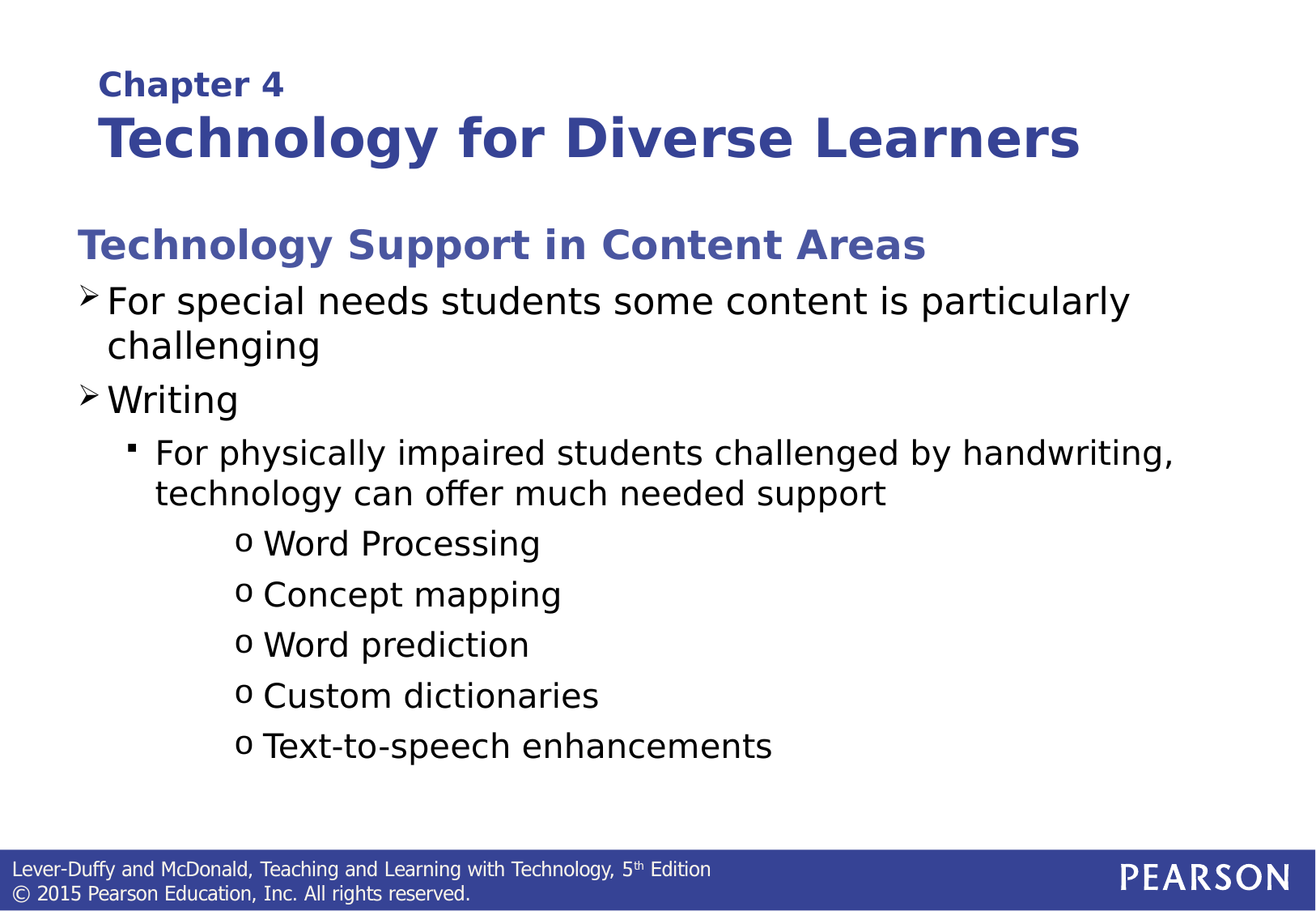

Chapter 4
Technology for Diverse Learners
Technology Support in Content Areas
For special needs students some content is particularly challenging
Writing
For physically impaired students challenged by handwriting, technology can offer much needed support
Word Processing
Concept mapping
Word prediction
Custom dictionaries
Text-to-speech enhancements